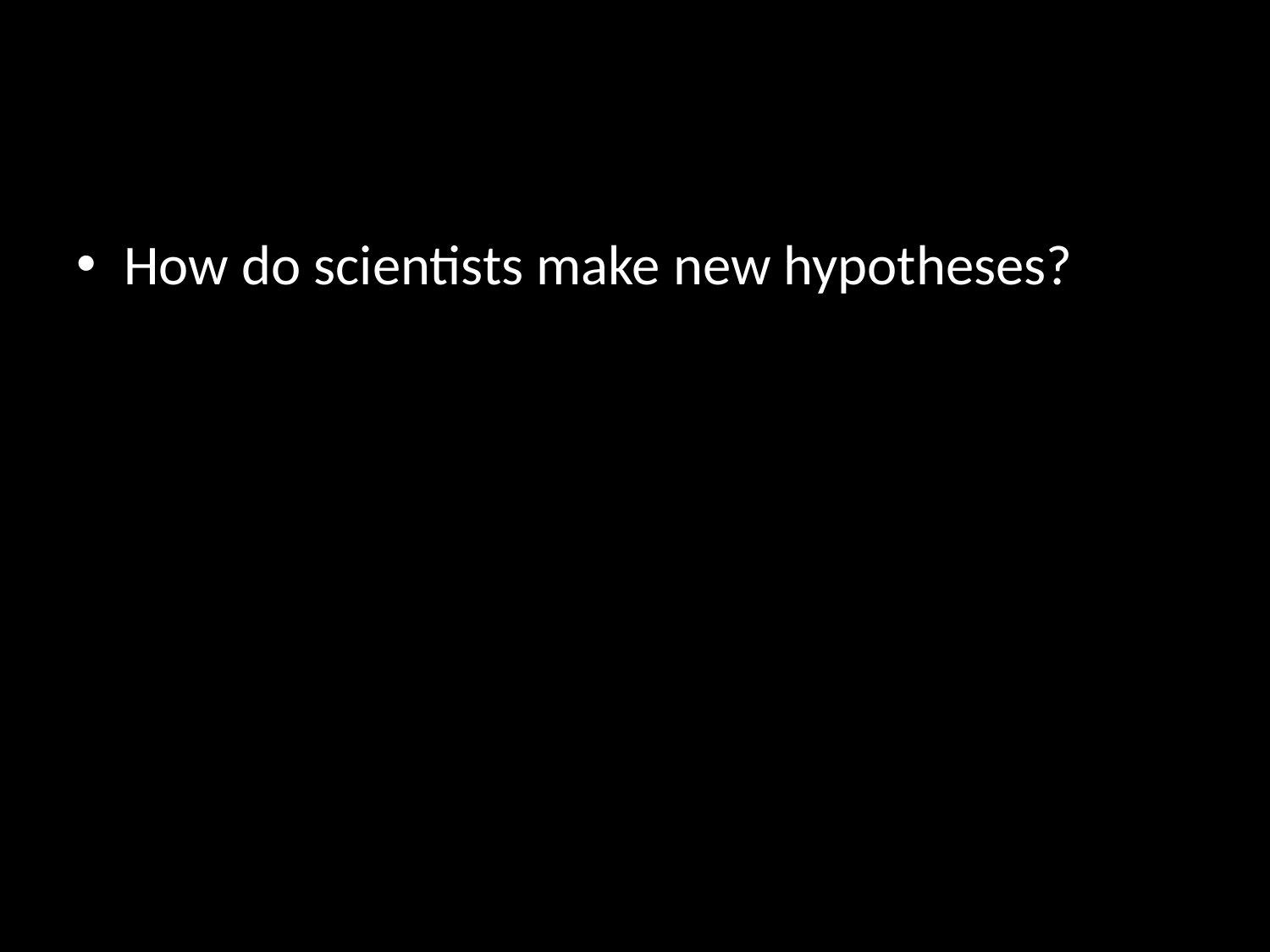

#
How do scientists make new hypotheses?